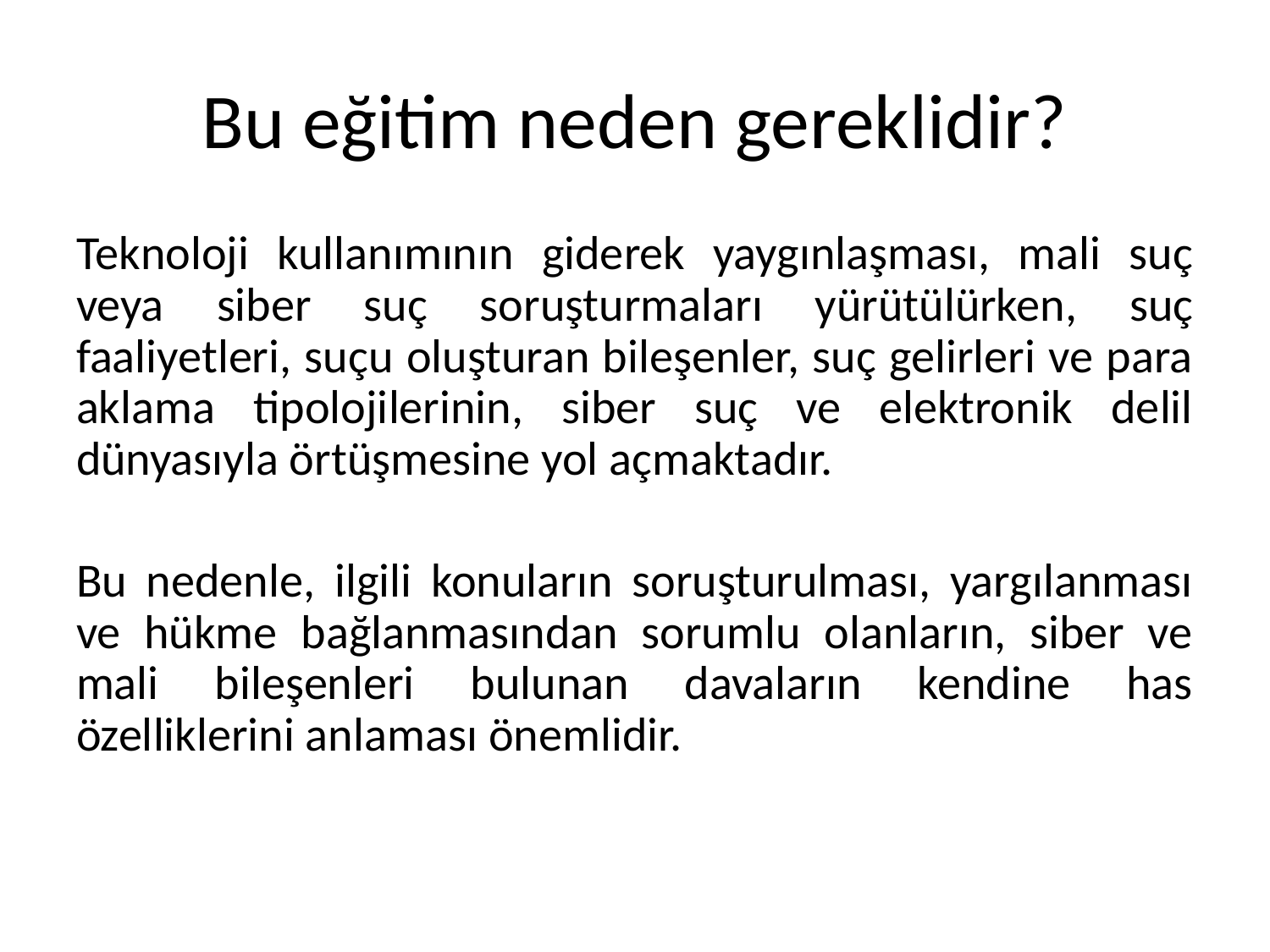

# Bu eğitim neden gereklidir?
Teknoloji kullanımının giderek yaygınlaşması, mali suç veya siber suç soruşturmaları yürütülürken, suç faaliyetleri, suçu oluşturan bileşenler, suç gelirleri ve para aklama tipolojilerinin, siber suç ve elektronik delil dünyasıyla örtüşmesine yol açmaktadır.

Bu nedenle, ilgili konuların soruşturulması, yargılanması ve hükme bağlanmasından sorumlu olanların, siber ve mali bileşenleri bulunan davaların kendine has özelliklerini anlaması önemlidir.